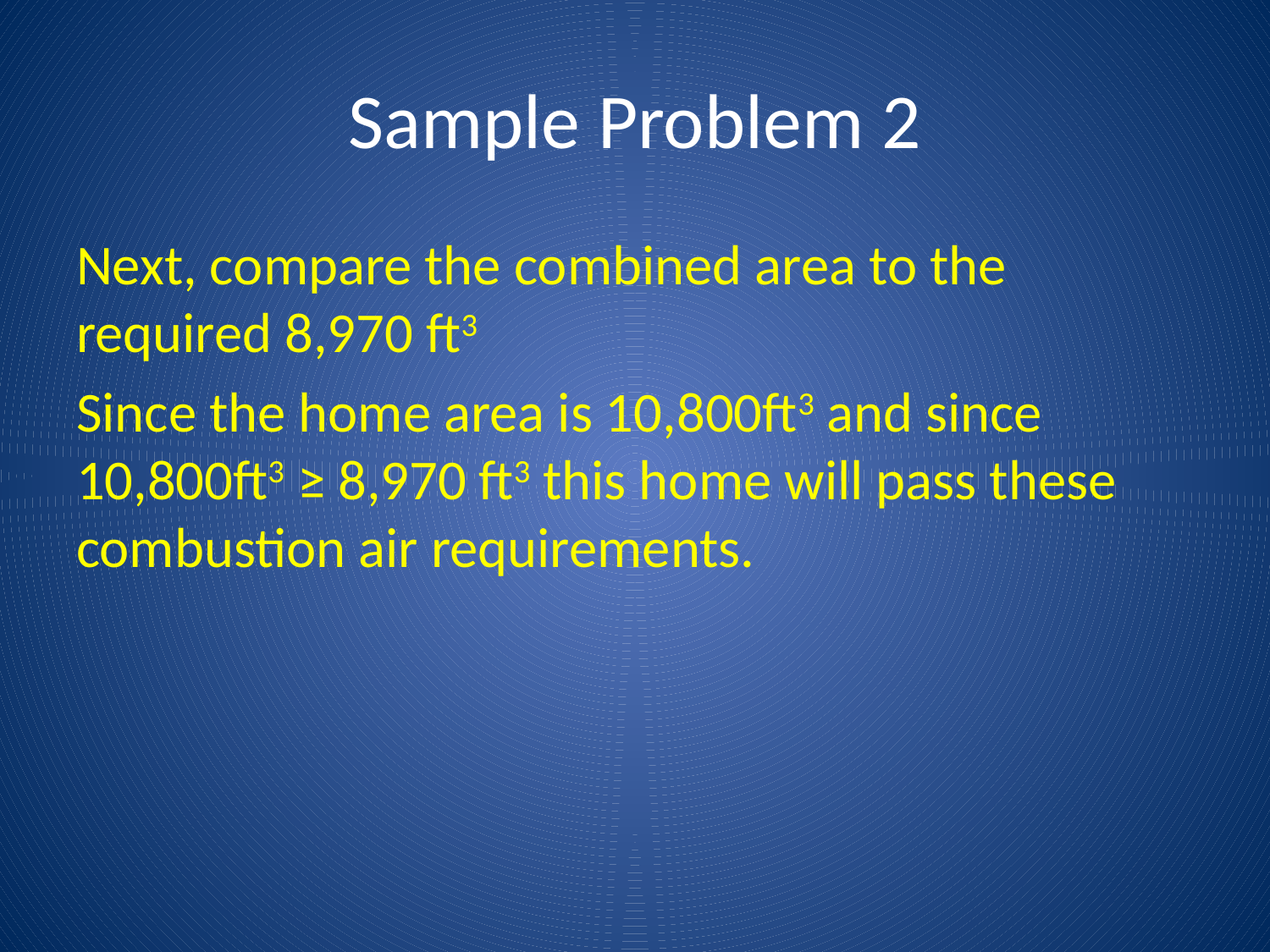

# Sample Problem 2
Next, compare the combined area to the required 8,970 ft3
Since the home area is 10,800ft3 and since 10,800ft3 ≥ 8,970 ft3 this home will pass these combustion air requirements.